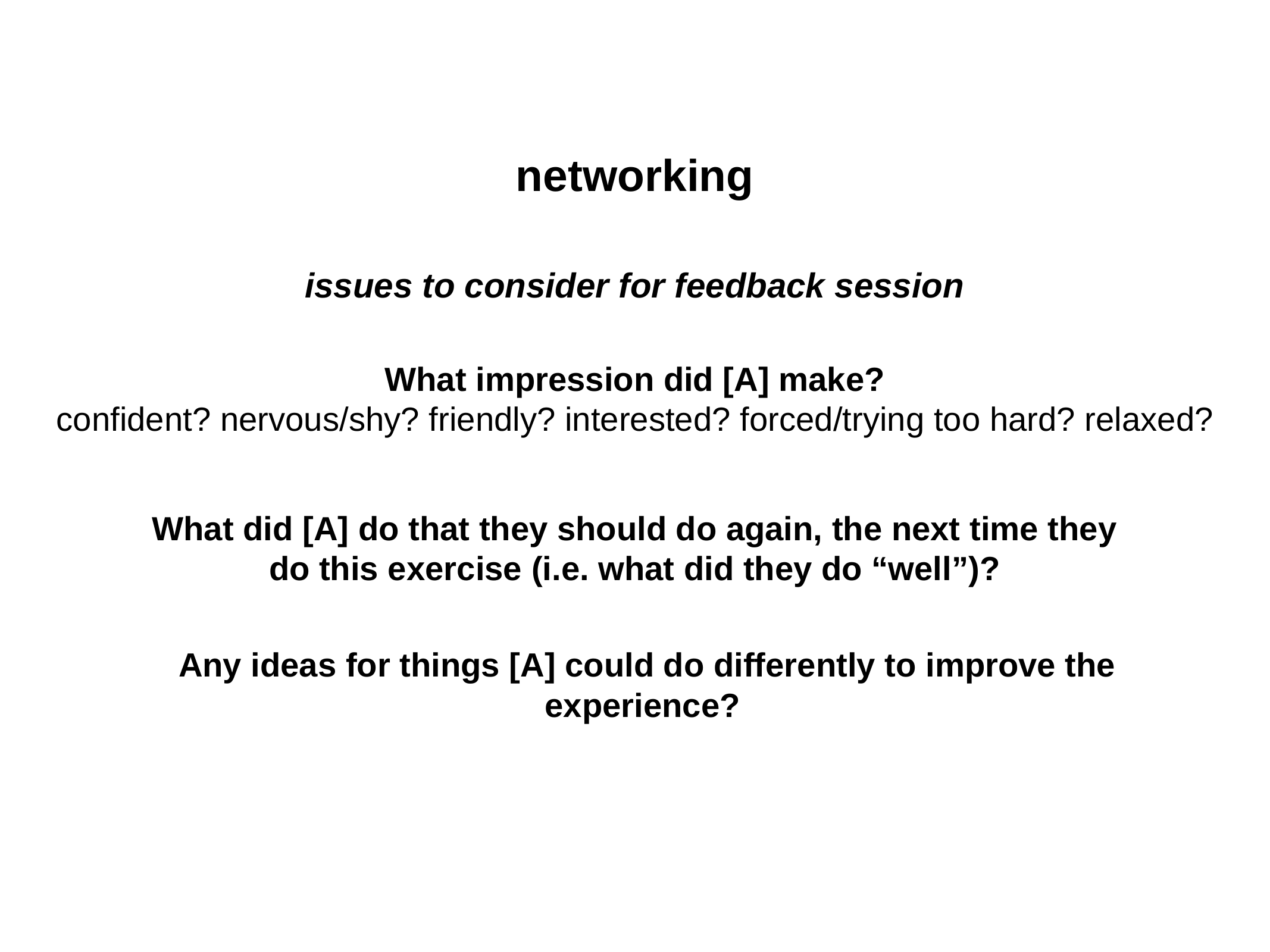

networking
issues to consider for feedback session
What impression did [A] make?
confident? nervous/shy? friendly? interested? forced/trying too hard? relaxed?
What did [A] do that they should do again, the next time they do this exercise (i.e. what did they do “well”)?
Any ideas for things [A] could do differently to improve the experience?